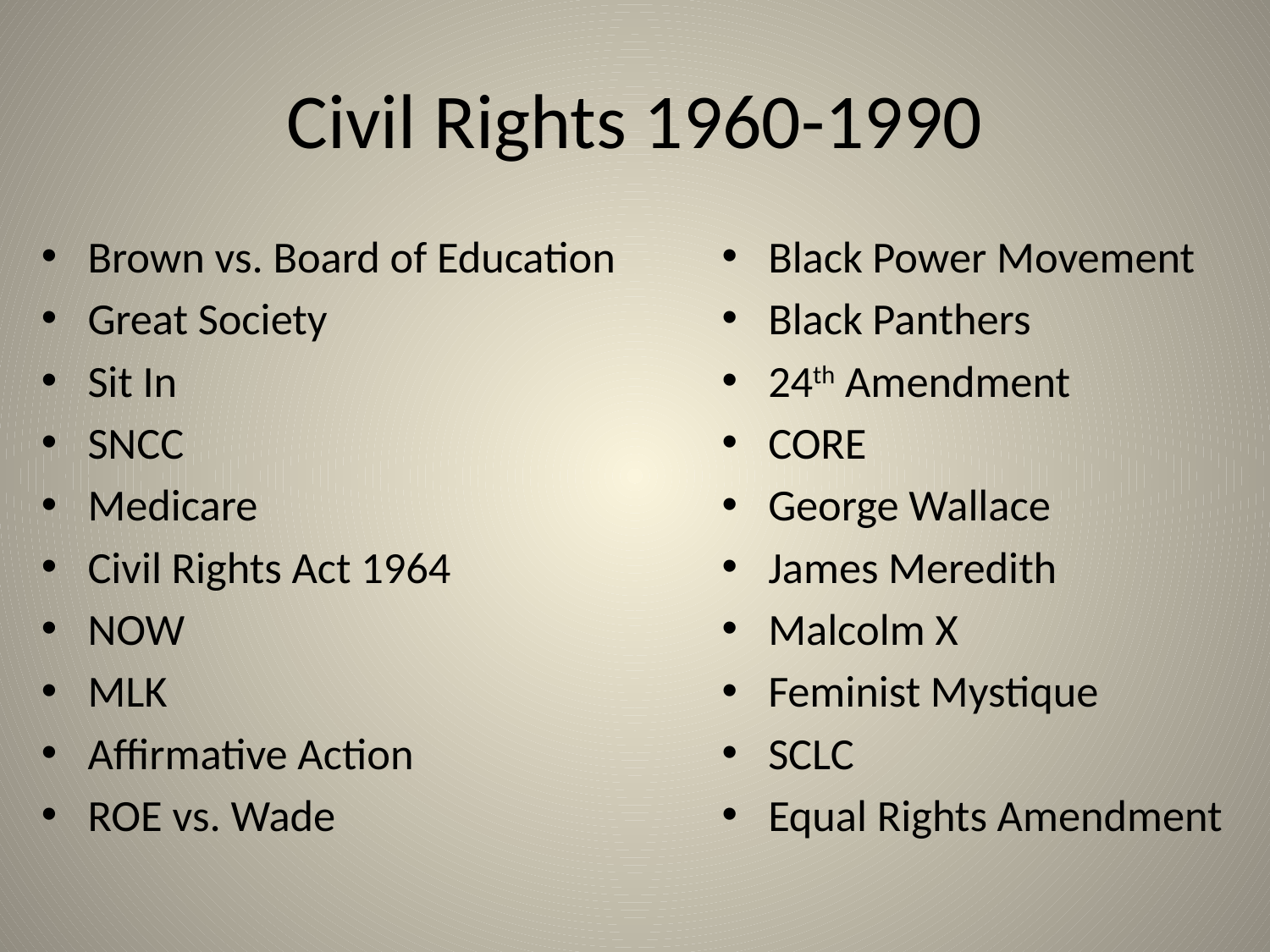

# Civil Rights 1960-1990
Brown vs. Board of Education
Great Society
Sit In
SNCC
Medicare
Civil Rights Act 1964
NOW
MLK
Affirmative Action
ROE vs. Wade

Black Power Movement
Black Panthers
24th Amendment
CORE
George Wallace
James Meredith
Malcolm X
Feminist Mystique
SCLC
Equal Rights Amendment